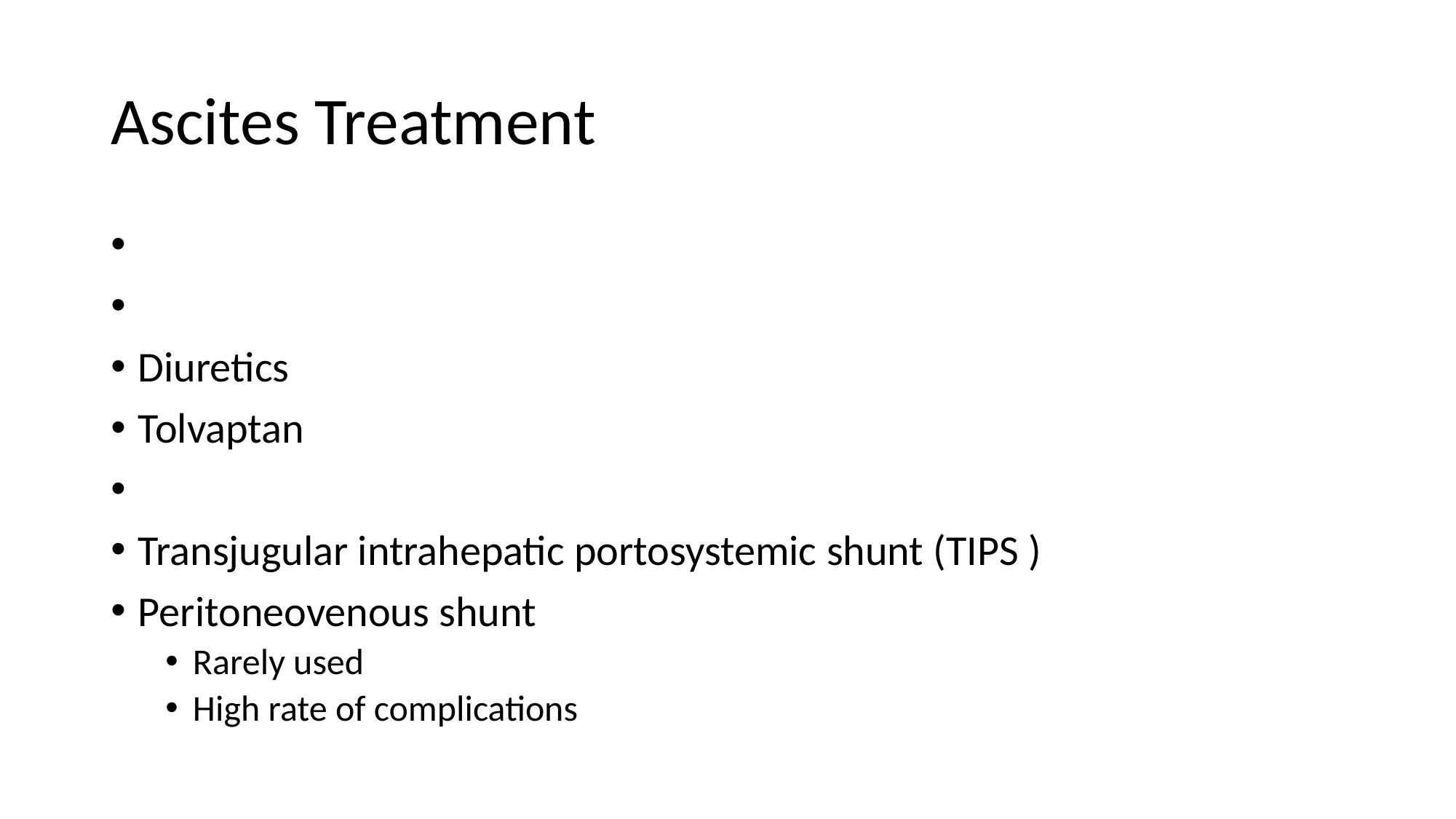

# Ascites Treatment

Diuretics
Tolvaptan

Transjugular intrahepatic portosystemic shunt (TIPS )
Peritoneovenous shunt
Rarely used
High rate of complications